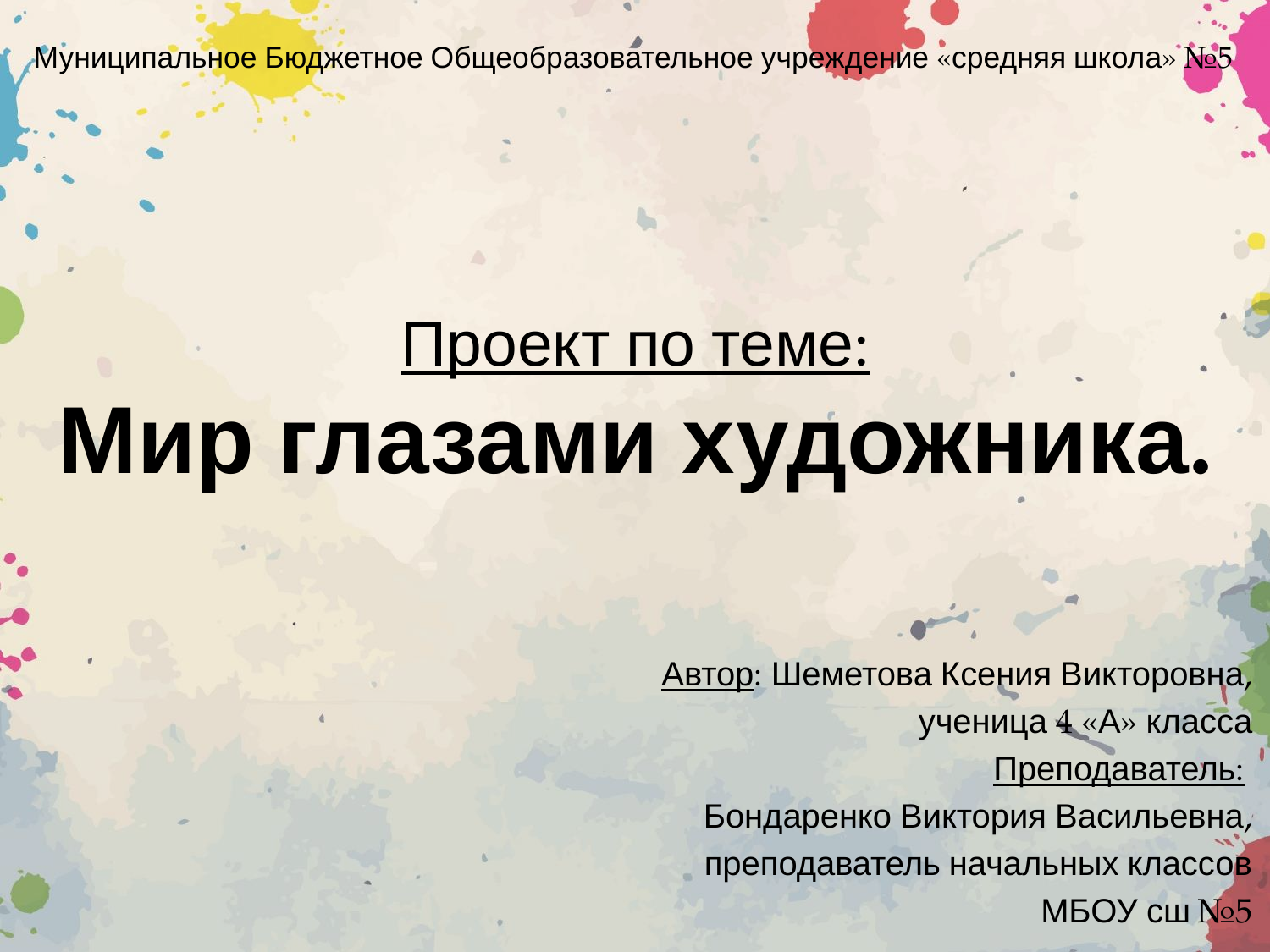

# Муниципальное Бюджетное Общеобразовательное учреждение «средняя школа» №5
Проект по теме:
Мир глазами художника.
Автор: Шеметова Ксения Викторовна,
ученица 4 «А» класса
Преподаватель:
Бондаренко Виктория Васильевна,
преподаватель начальных классов
 МБОУ сш №5